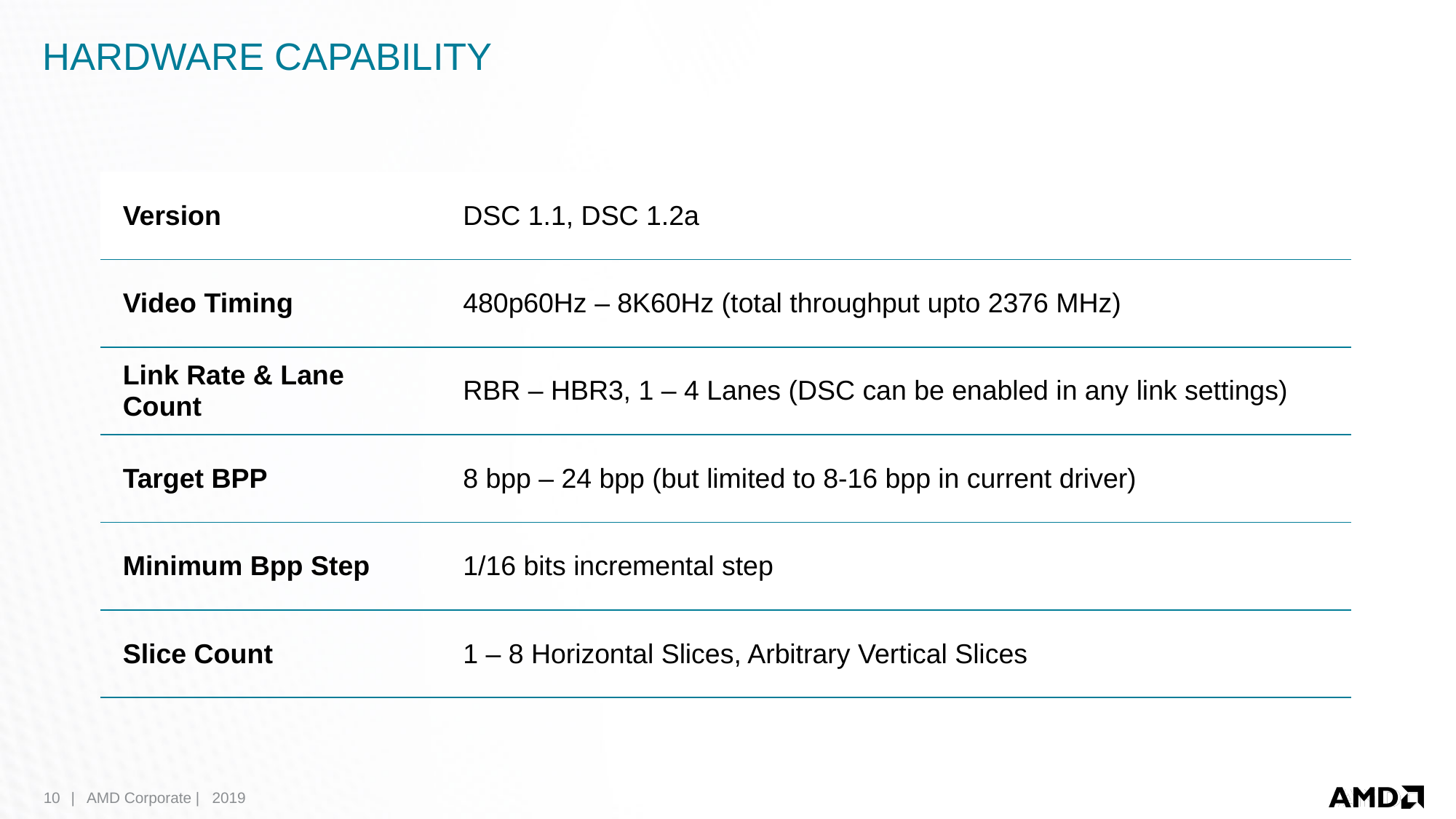

# HARDWARE CAPABILITY
| Version | DSC 1.1, DSC 1.2a |
| --- | --- |
| Video Timing | 480p60Hz – 8K60Hz (total throughput upto 2376 MHz) |
| Link Rate & Lane Count | RBR – HBR3, 1 – 4 Lanes (DSC can be enabled in any link settings) |
| Target BPP | 8 bpp – 24 bpp (but limited to 8-16 bpp in current driver) |
| Minimum Bpp Step | 1/16 bits incremental step |
| Slice Count | 1 – 8 Horizontal Slices, Arbitrary Vertical Slices |
10
|   AMD Corporate |   2019